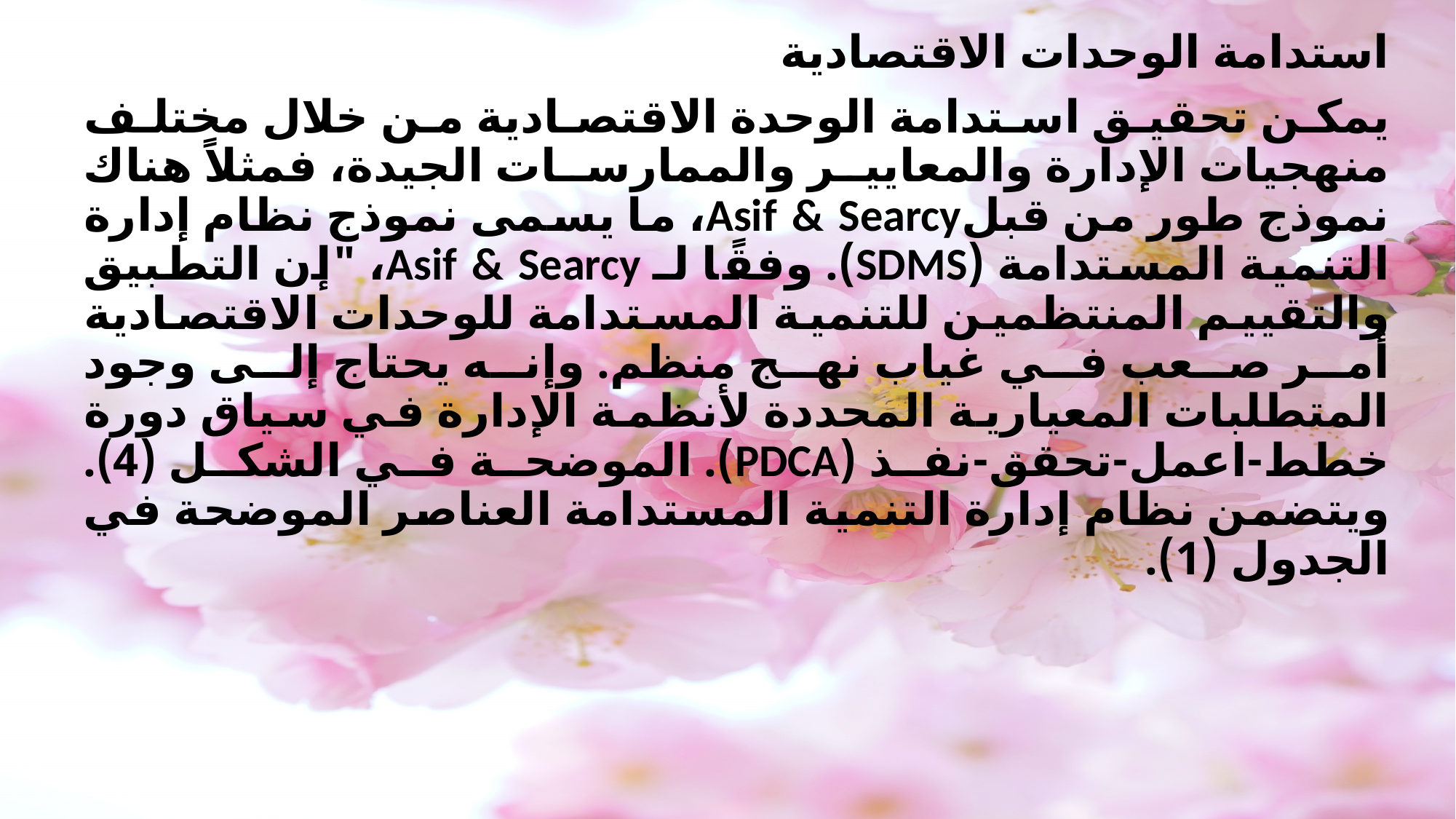

استدامة الوحدات الاقتصادية
يمكن تحقيق استدامة الوحدة الاقتصادية من خلال مختلف منهجيات الإدارة والمعايير والممارسات الجيدة، فمثلاً هناك نموذج طور من قبلAsif & Searcy، ما يسمى نموذج نظام إدارة التنمية المستدامة (SDMS). وفقًا لـ Asif & Searcy، "إن التطبيق والتقييم المنتظمين للتنمية المستدامة للوحدات الاقتصادية أمر صعب في غياب نهج منظم. وإنه يحتاج إلى وجود المتطلبات المعيارية المحددة لأنظمة الإدارة في سياق دورة خطط-اعمل-تحقق-نفذ (PDCA). الموضحة في الشكل (4). ويتضمن نظام إدارة التنمية المستدامة العناصر الموضحة في الجدول (1).
#